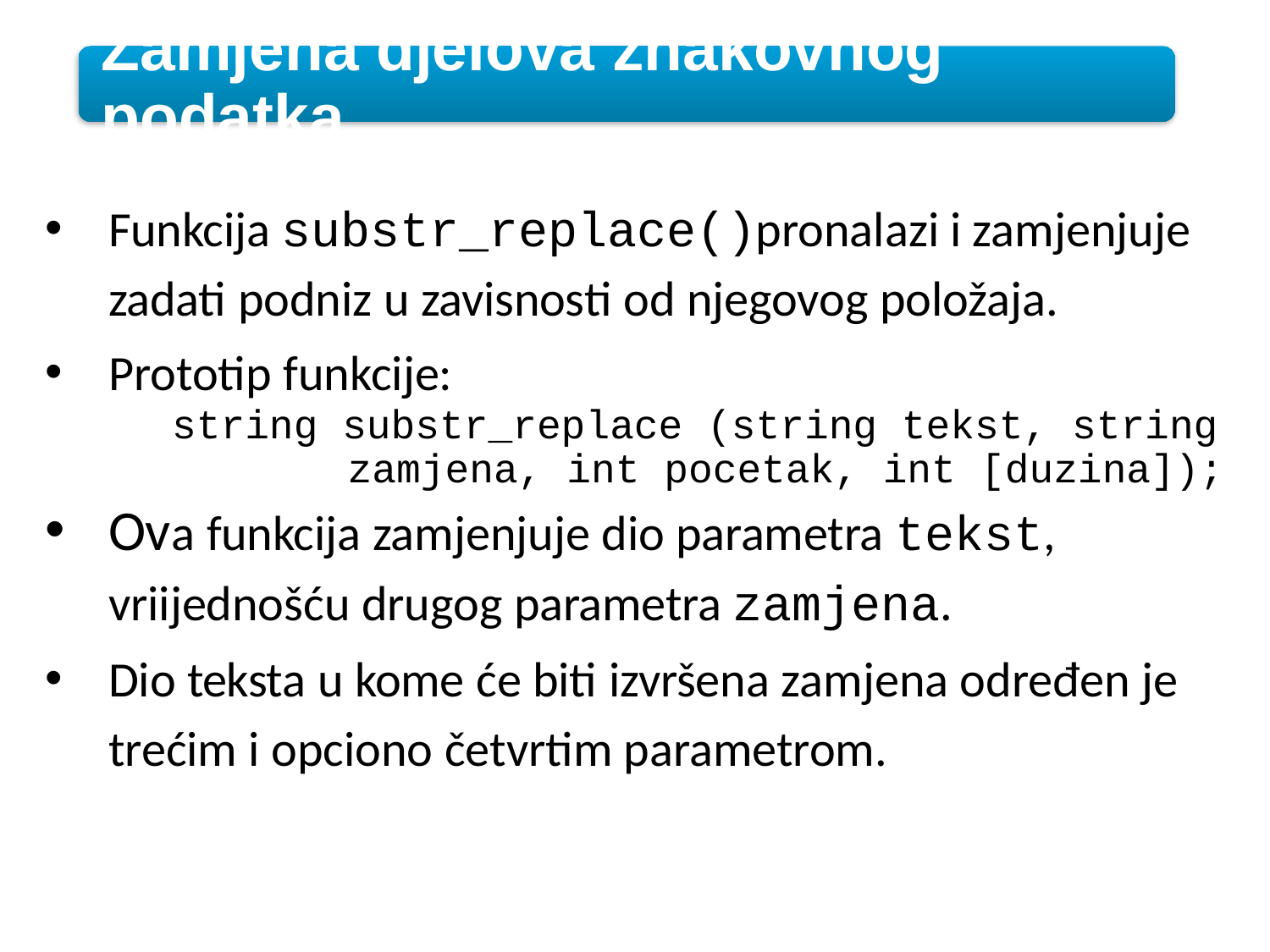

Zamjena djelova znakovnog podatka
Funkcija substr_replace()pronalazi i zamjenjuje zadati podniz u zavisnosti od njegovog položaja.
Prototip funkcije:
	string substr_replace (string tekst, string
		  zamjena, int pocetak, int [duzina]);
Ova funkcija zamjenjuje dio parametra tekst, vriijednošću drugog parametra zamjena.
Dio teksta u kome će biti izvršena zamjena određen je trećim i opciono četvrtim parametrom.